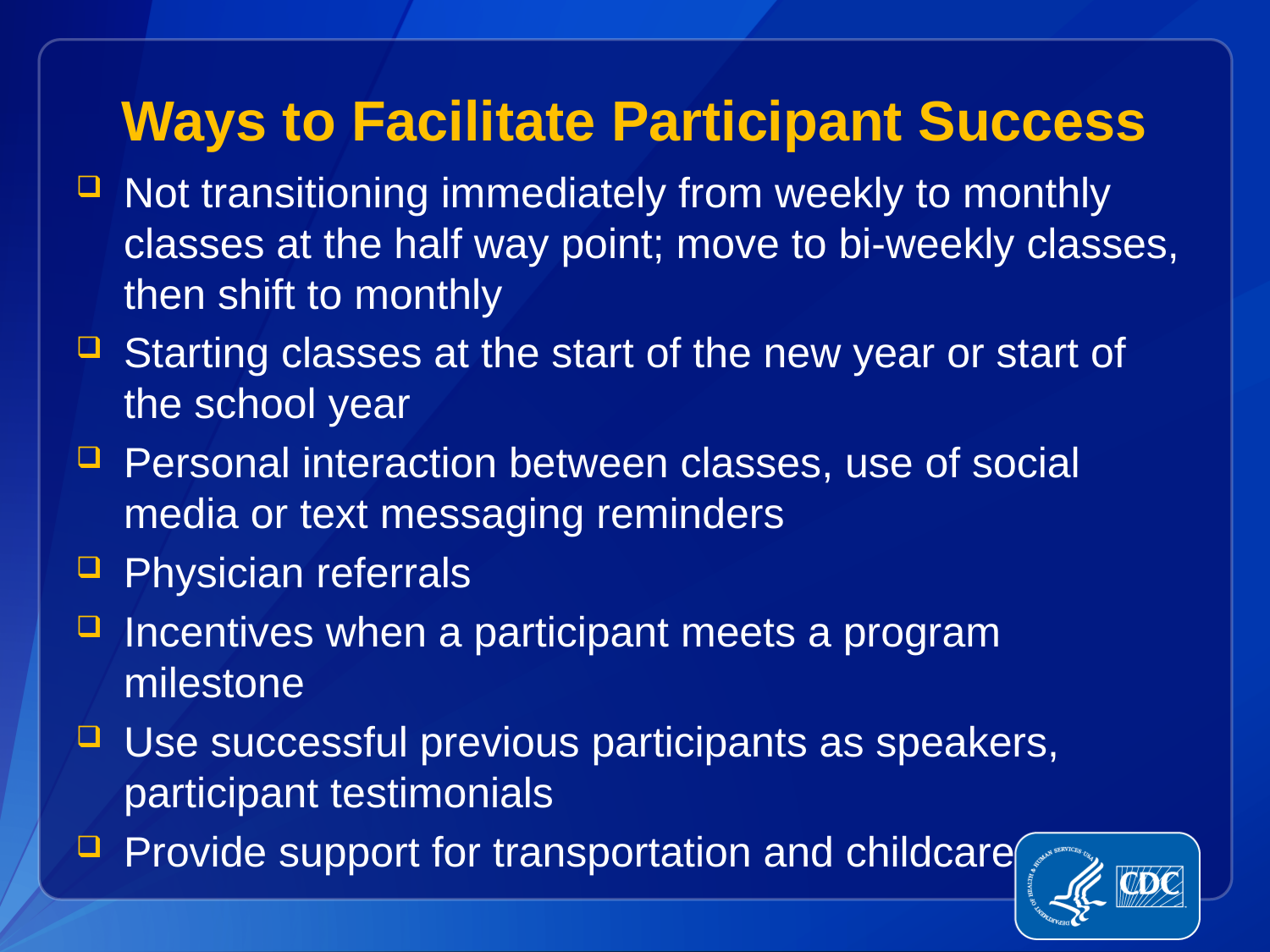

# Ways to Facilitate Participant Success
Not transitioning immediately from weekly to monthly classes at the half way point; move to bi-weekly classes, then shift to monthly
Starting classes at the start of the new year or start of the school year
Personal interaction between classes, use of social media or text messaging reminders
Physician referrals
Incentives when a participant meets a program milestone
Use successful previous participants as speakers,  participant testimonials
Provide support for transportation and childcare